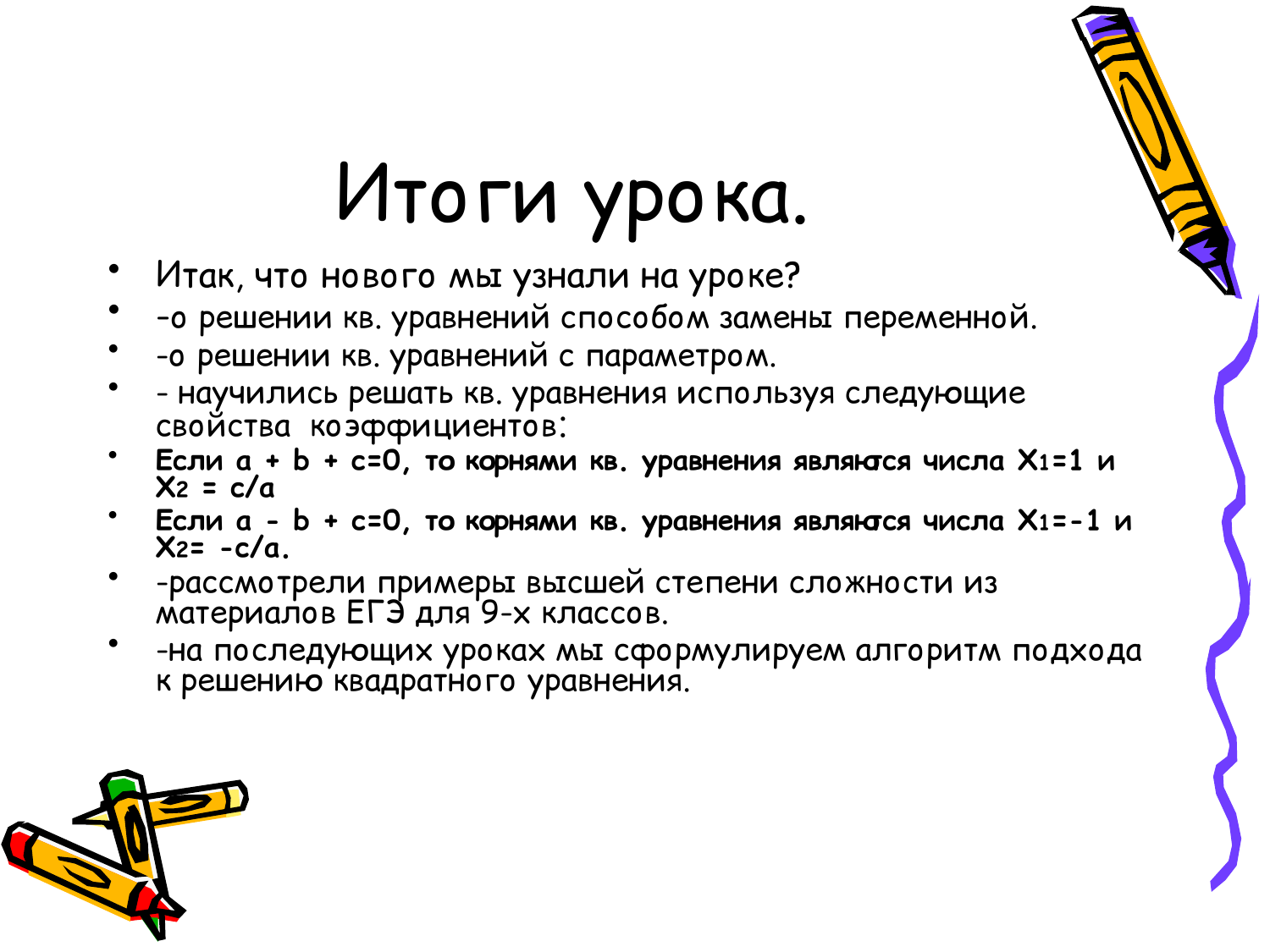

# Итоги урока.
Итак, что нового мы узнали на уроке?
-о решении кв. уравнений способом замены переменной.
-о решении кв. уравнений с параметром.
- научились решать кв. уравнения используя следующие свойства  коэффициентов:
Если a + b + c=0, то корнями кв. уравнения являются числа X1=1 и X2 = c/a
Если a - b + c=0, то корнями кв. уравнения являются числа X1=-1 и X2= -c/a.
-рассмотрели примеры высшей степени сложности из материалов ЕГЭ для 9-х классов.
-на последующих уроках мы сформулируем алгоритм подхода к решению квадратного уравнения.